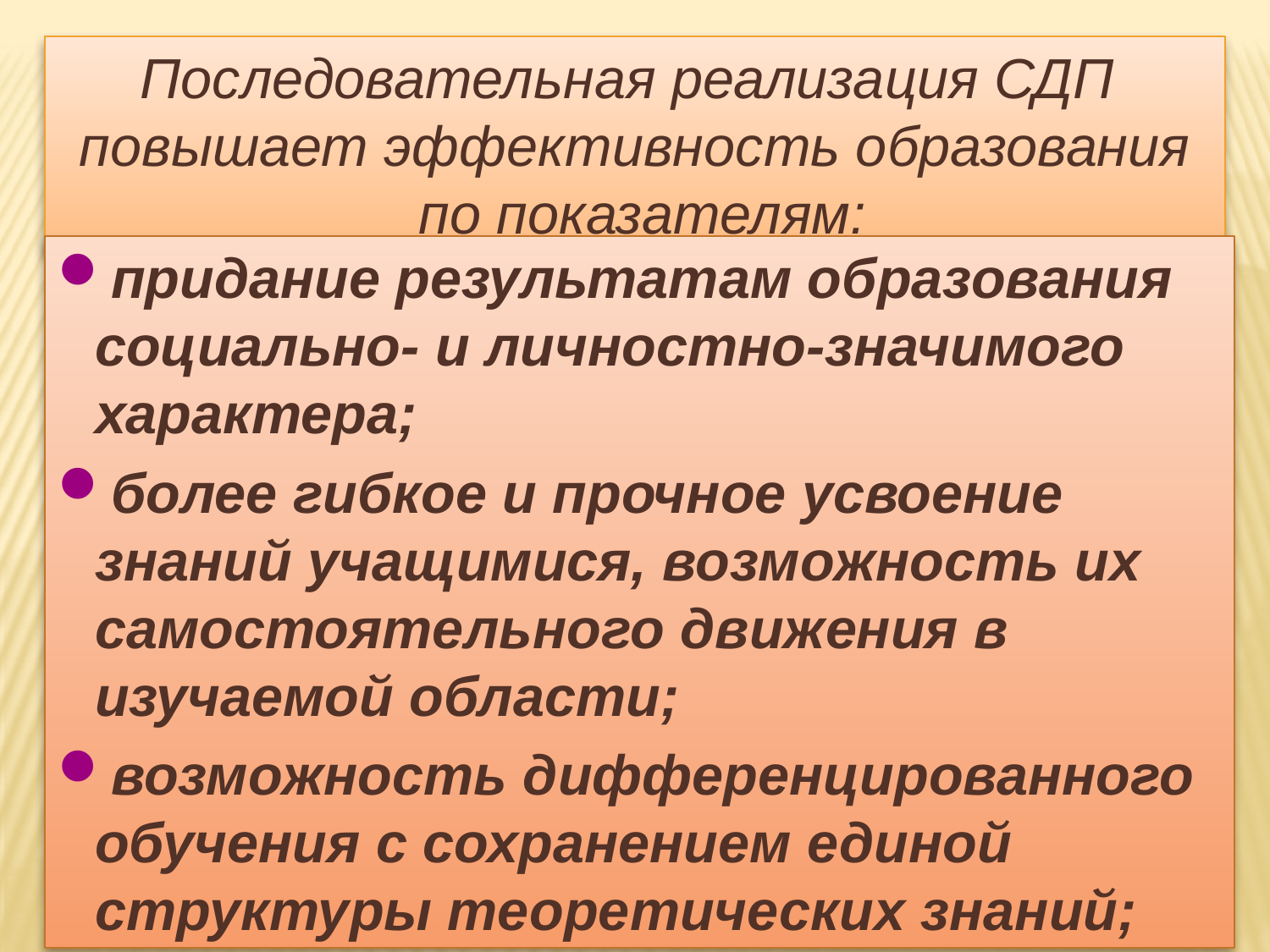

Последовательная реализация СДП
повышает эффективность образования
 по показателям:
придание результатам образования социально- и личностно-значимого характера;
более гибкое и прочное усвоение знаний учащимися, возможность их самостоятельного движения в изучаемой области;
возможность дифференцированного обучения с сохранением единой структуры теоретических знаний;